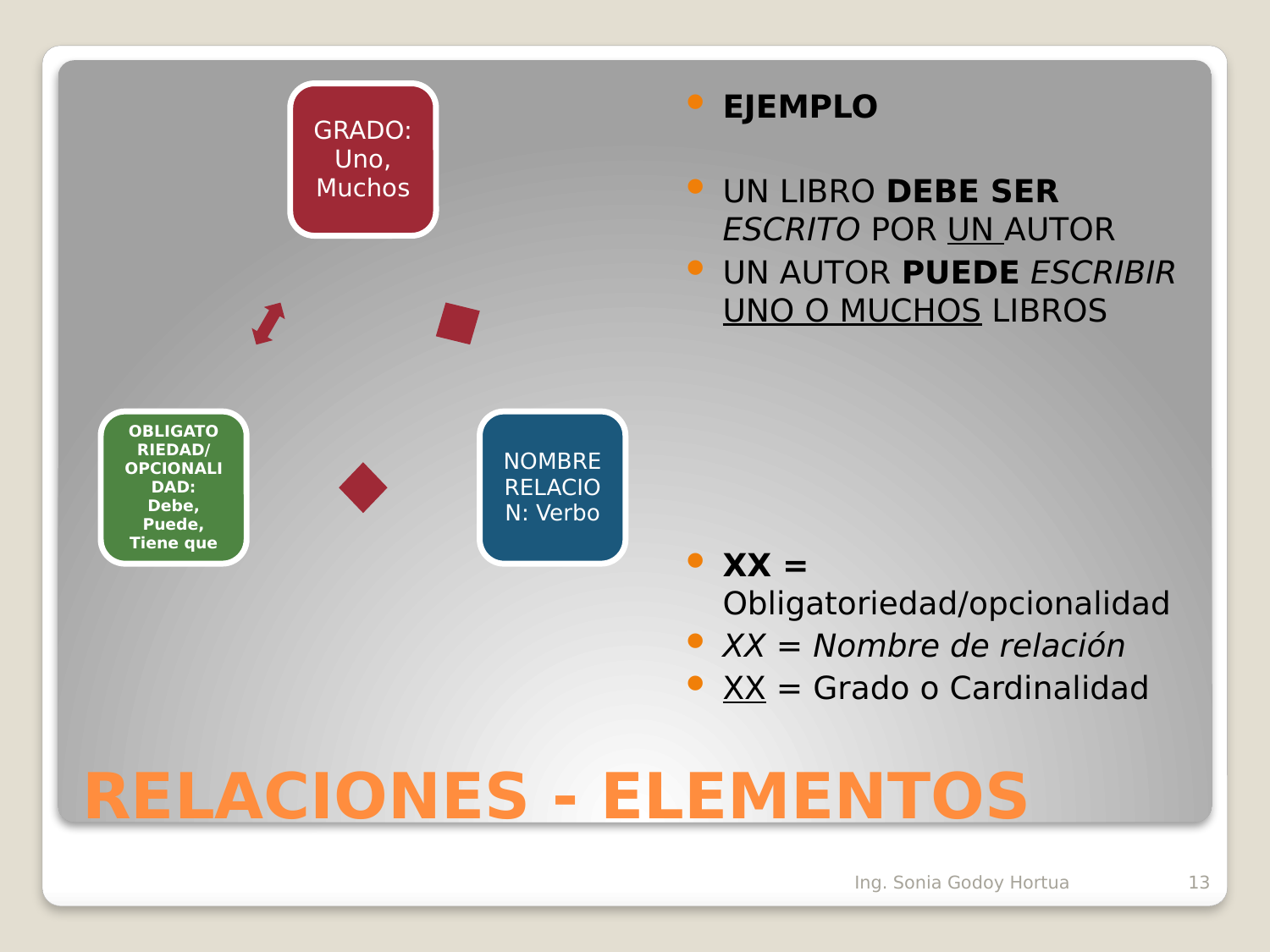

GRADO: Uno, Muchos
NOMBRE RELACION: Verbo
OBLIGATORIEDAD/OPCIONALIDAD: Debe, Puede, Tiene que
EJEMPLO

UN LIBRO DEBE SER ESCRITO POR UN AUTOR
UN AUTOR PUEDE ESCRIBIR UNO O MUCHOS LIBROS

XX = Obligatoriedad/opcionalidad
XX = Nombre de relación
XX = Grado o Cardinalidad
# RELACIONES - ELEMENTOS
Ing. Sonia Godoy Hortua
13